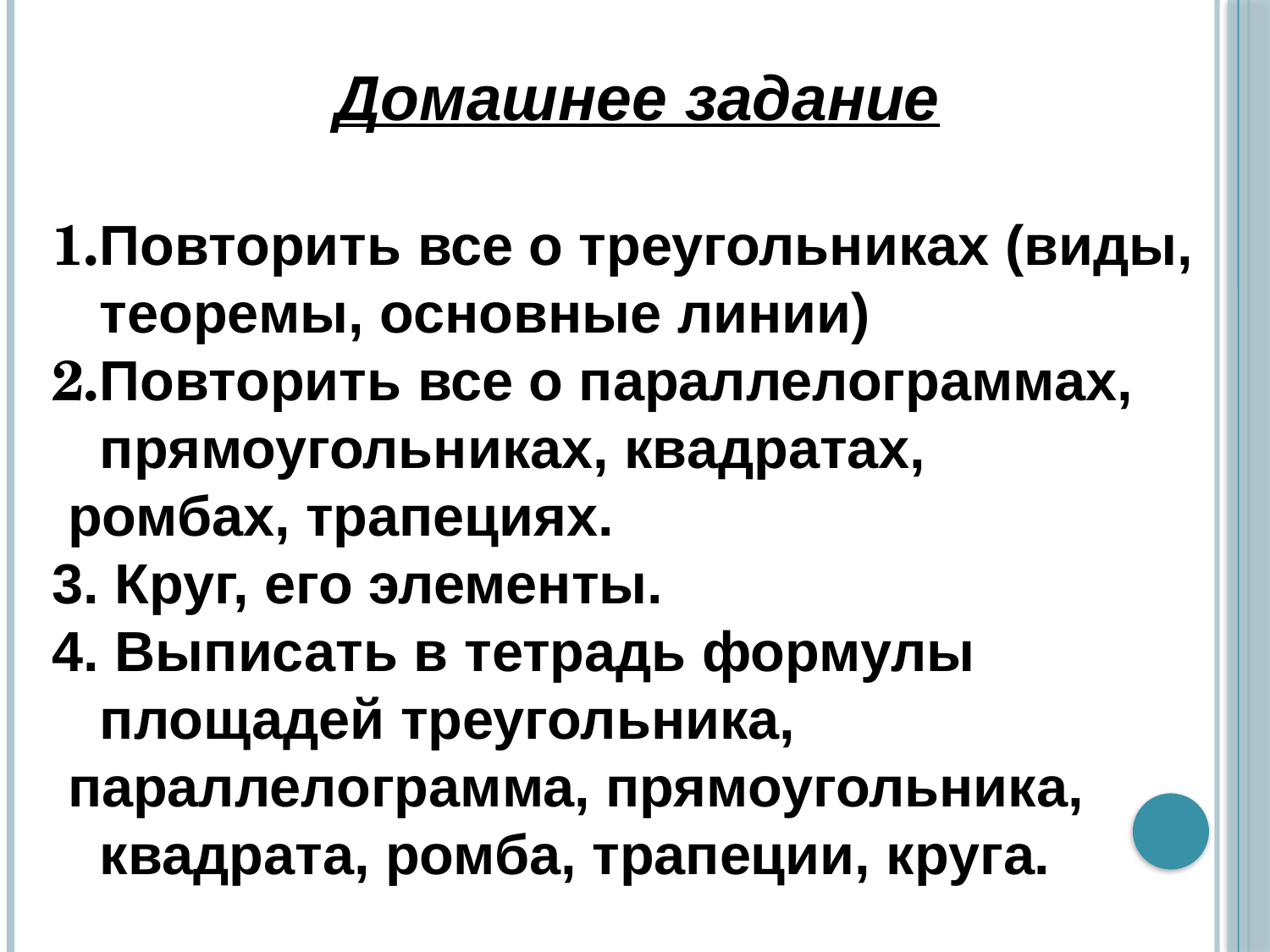

Домашнее задание

Повторить все о треугольниках (виды, теоремы, основные линии)
Повторить все о параллелограммах, прямоугольниках, квадратах,
 ромбах, трапециях.
3. Круг, его элементы.
4. Выписать в тетрадь формулы площадей треугольника,
 параллелограмма, прямоугольника, квадрата, ромба, трапеции, круга.